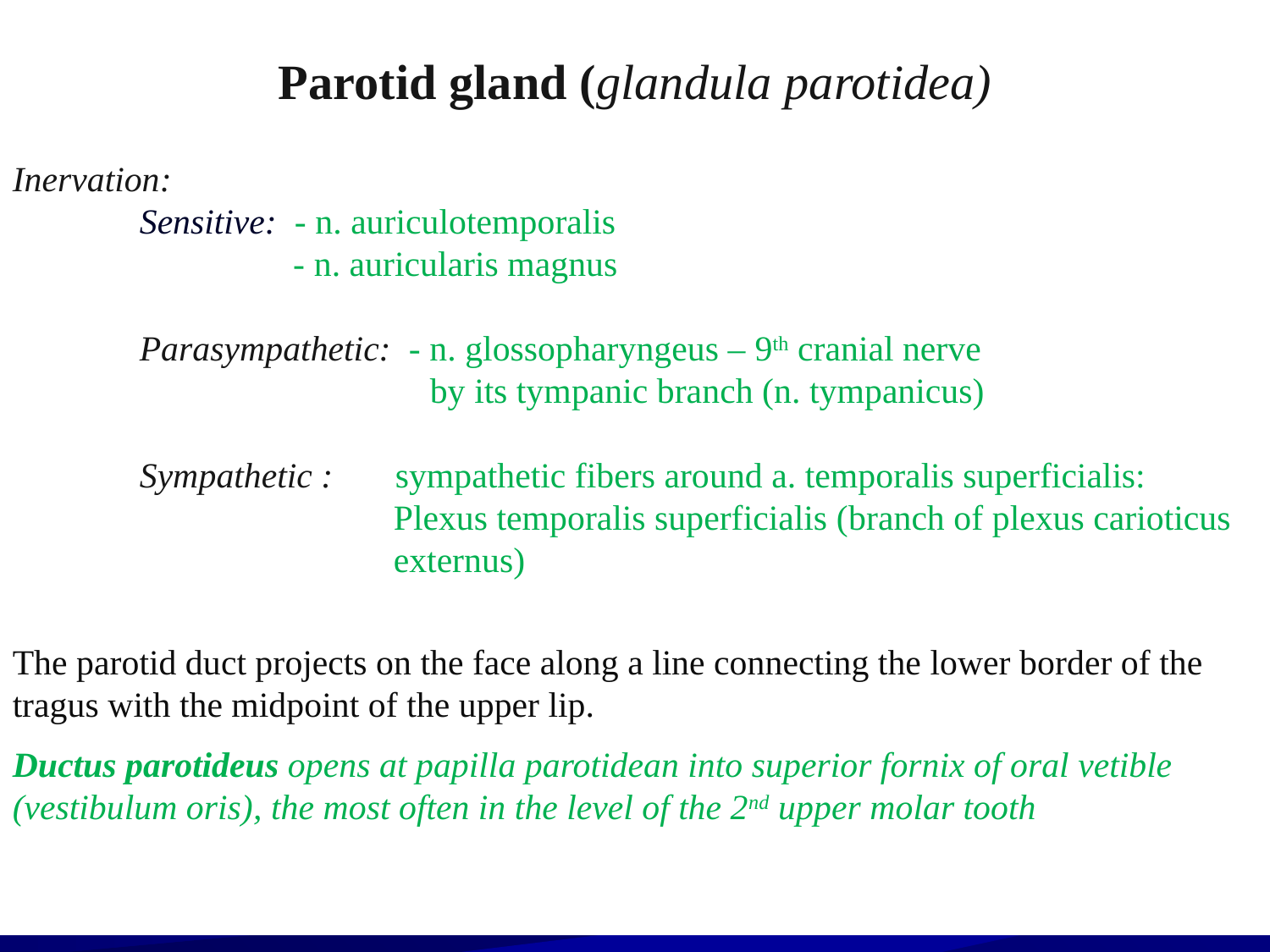

Parotid gland (glandula parotidea)
Inervation:
	Sensitive:  - n. auriculotemporalis
		   - n. auricularis magnus

	Parasympathetic:  - n. glossopharyngeus – 9th cranial nerve
                                               by its tympanic branch (n. tympanicus)

	Sympathetic :       sympathetic fibers around a. temporalis superficialis:
                 		Plexus temporalis superficialis (branch of plexus carioticus
 			externus)
The parotid duct projects on the face along a line connecting the lower border of the tragus with the midpoint of the upper lip.
Ductus parotideus opens at papilla parotidean into superior fornix of oral vetible (vestibulum oris), the most often in the level of the 2nd upper molar tooth